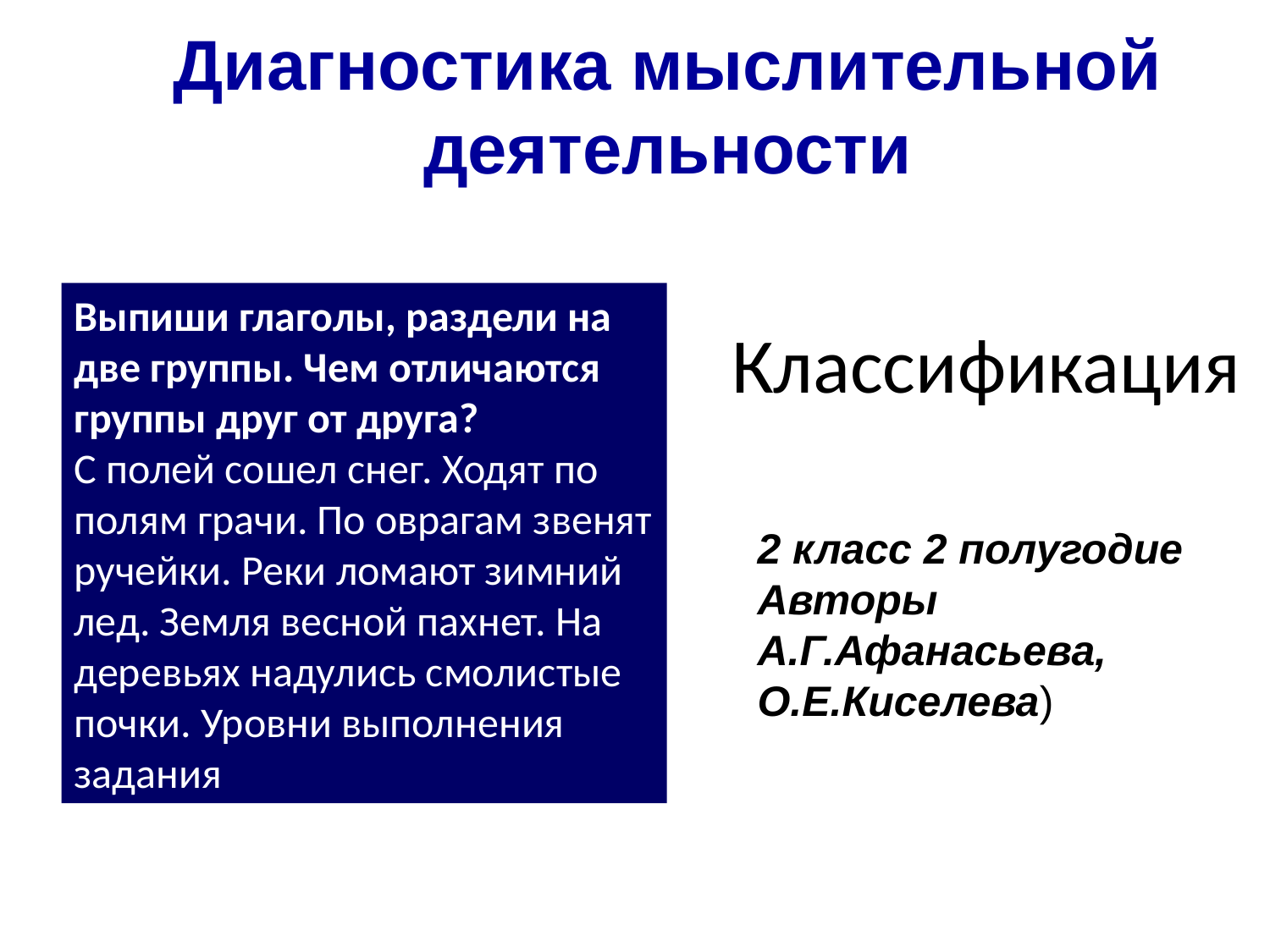

Диагностика мыслительной деятельности
Выпиши глаголы, раздели на две группы. Чем отличаются группы друг от друга?
С полей сошел снег. Ходят по полям грачи. По оврагам звенят ручейки. Реки ломают зимний лед. Земля весной пахнет. На деревьях надулись смолистые почки. Уровни выполнения задания
# Классификация
2 класс 2 полугодие Авторы А.Г.Афанасьева, О.Е.Киселева)